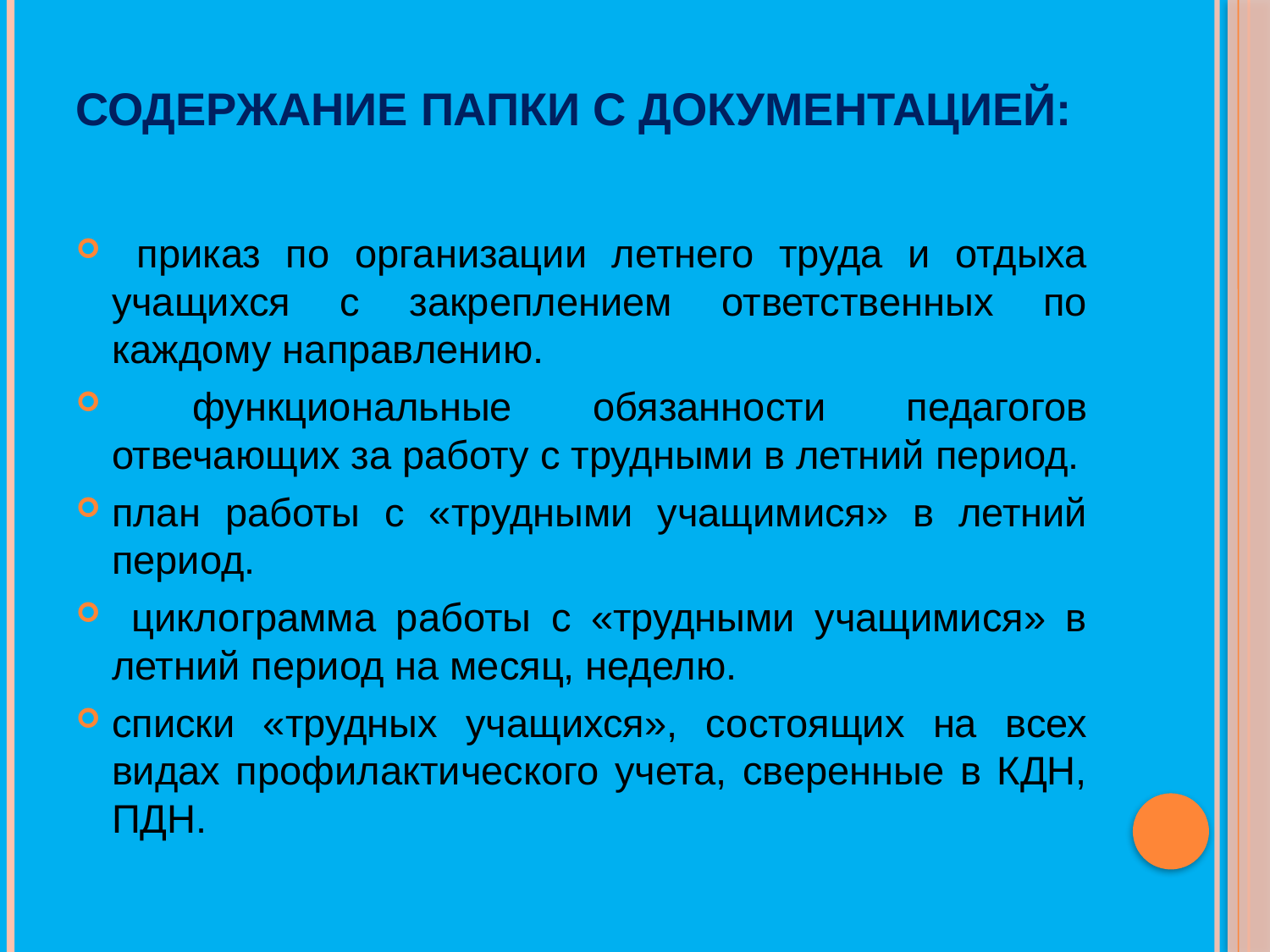

# Содержание папки с документацией:
 приказ по организации летнего труда и отдыха учащихся с закреплением ответственных по каждому направлению.
 функциональные обязанности педагогов отвечающих за работу с трудными в летний период.
план работы с «трудными учащимися» в летний период.
 циклограмма работы с «трудными учащимися» в летний период на месяц, неделю.
списки «трудных учащихся», состоящих на всех видах профилактического учета, сверенные в КДН, ПДН.